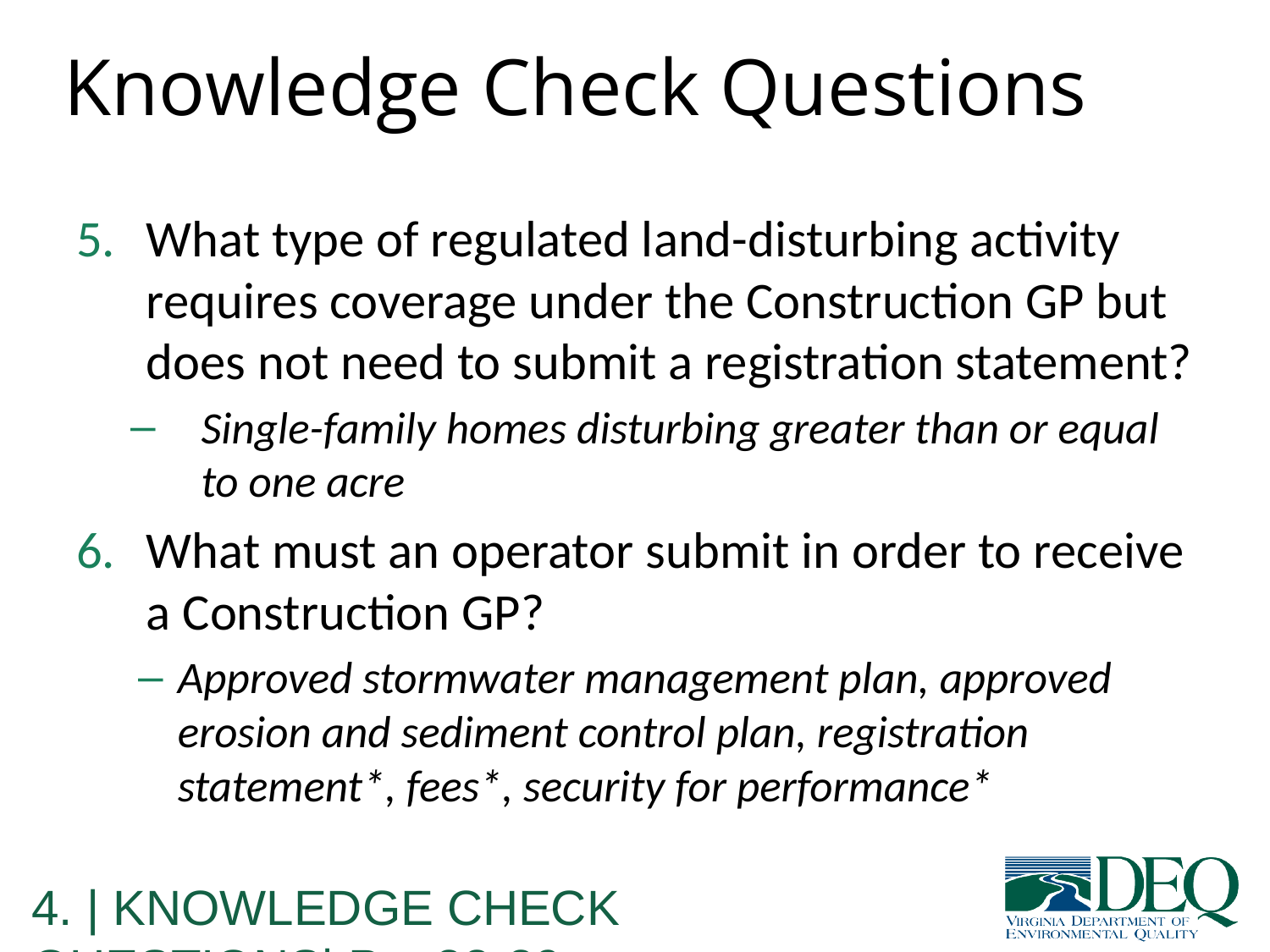

# Knowledge Check Questions
What type of regulated land-disturbing activity requires coverage under the Construction GP but does not need to submit a registration statement?
Single-family homes disturbing greater than or equal to one acre
What must an operator submit in order to receive a Construction GP?
Approved stormwater management plan, approved erosion and sediment control plan, registration statement*, fees*, security for performance*
4. | KNOWLEDGE CHECK QUESTIONS| Pg. 38-39